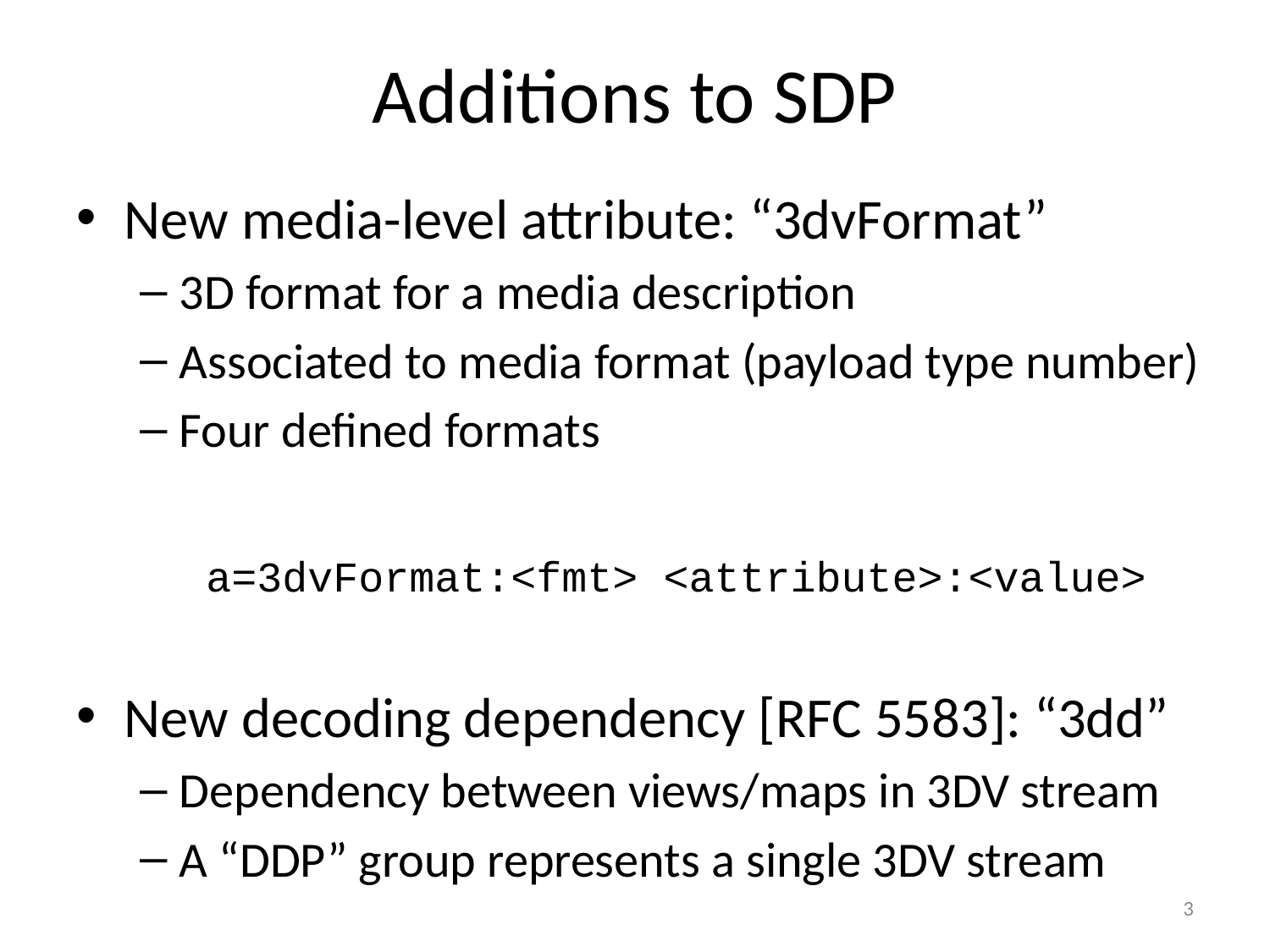

# Additions to SDP
New media-level attribute: “3dvFormat”
3D format for a media description
Associated to media format (payload type number)
Four defined formats

a=3dvFormat:<fmt> <attribute>:<value>

New decoding dependency [RFC 5583]: “3dd”
Dependency between views/maps in 3DV stream
A “DDP” group represents a single 3DV stream
3